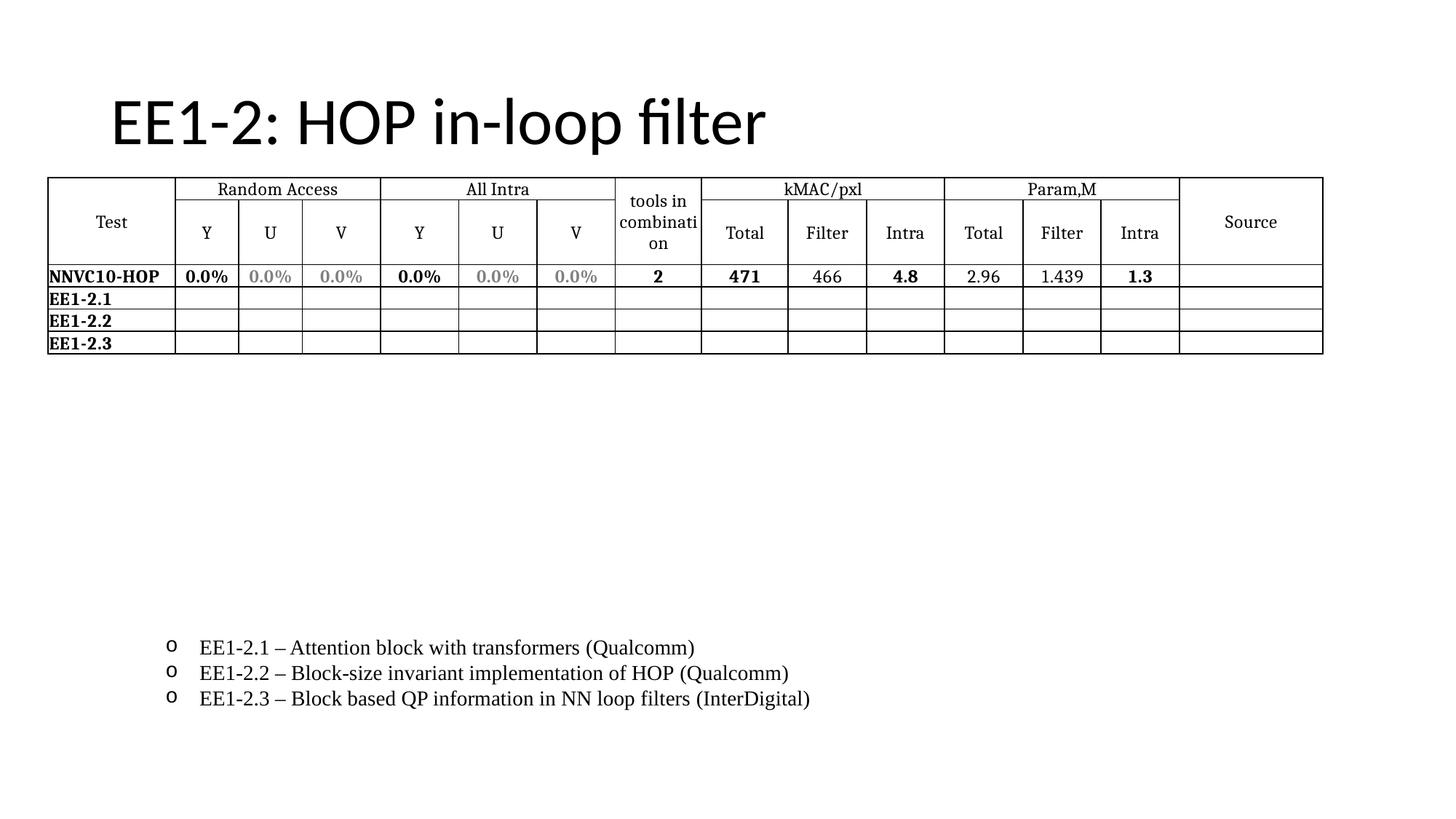

# EE1-2: HOP in-loop filter
| Test | Random Access |  |  | All Intra |  |  | tools in combination | kMAC/pxl |  |  | Param,M |  |  | Source |
| --- | --- | --- | --- | --- | --- | --- | --- | --- | --- | --- | --- | --- | --- | --- |
|  | Y | U | V | Y | U | V |  | Total | Filter | Intra | Total | Filter | Intra |  |
| NNVC10-HOP | 0.0% | 0.0% | 0.0% | 0.0% | 0.0% | 0.0% | 2 | 471 | 466 | 4.8 | 2.96 | 1.439 | 1.3 |  |
| EE1-2.1 |  |  |  |  |  |  |  |  |  |  |  |  |  |  |
| EE1-2.2 |  |  |  |  |  |  |  |  |  |  |  |  |  |  |
| EE1-2.3 |  |  |  |  |  |  |  |  |  |  |  |  |  |  |
EE1-2.1 – Attention block with transformers (Qualcomm)
EE1-2.2 – Block-size invariant implementation of HOP (Qualcomm)
EE1-2.3 – Block based QP information in NN loop filters (InterDigital)